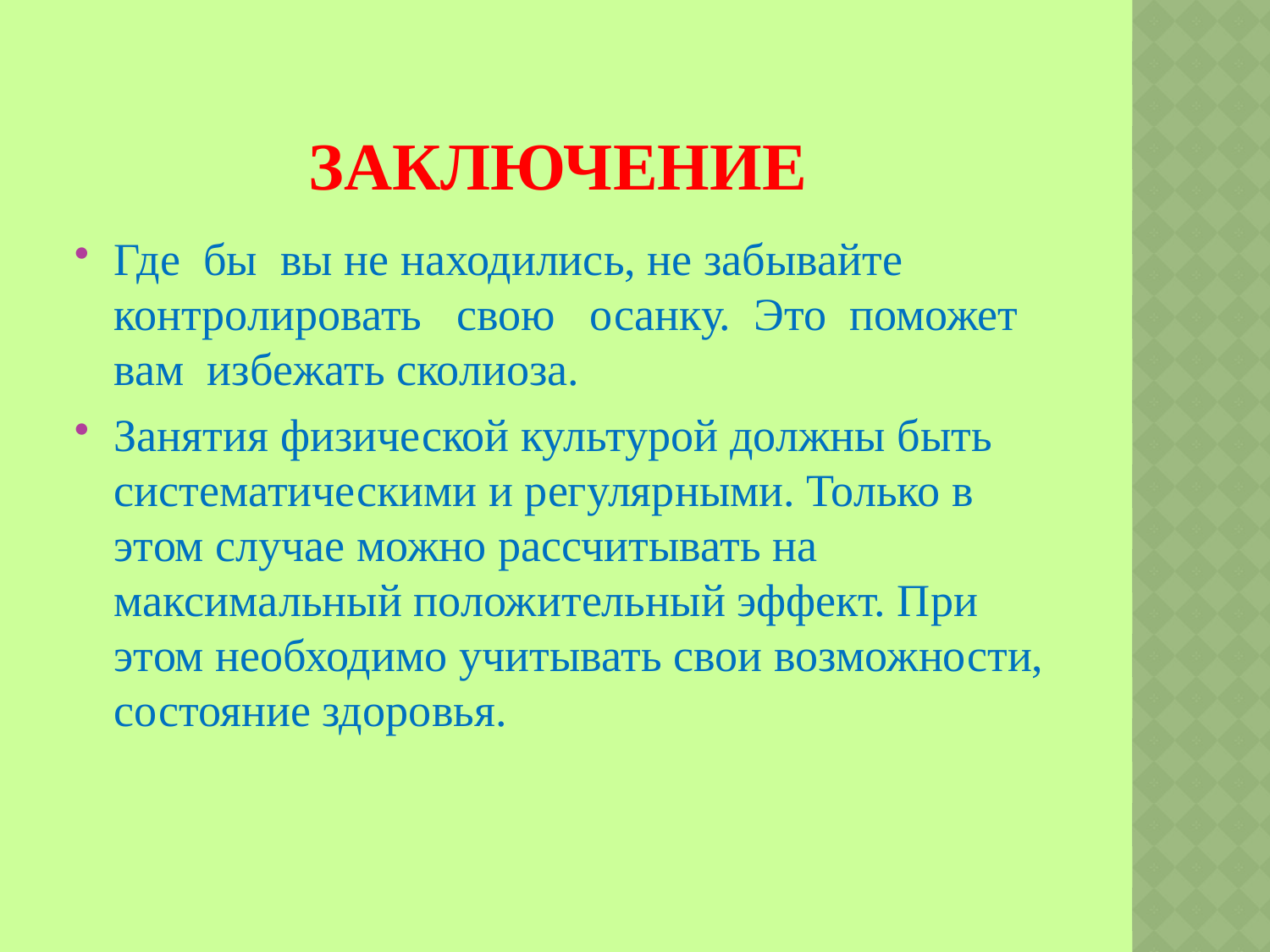

# Заключение
Где  бы  вы не находились, не забывайте контролировать   свою   осанку.  Это  поможет  вам  избежать сколиоза.
Занятия физической культурой должны быть систематическими и регулярными. Только в этом случае можно рассчитывать на максимальный положительный эффект. При этом необходимо учитывать свои возможности, состояние здоровья.